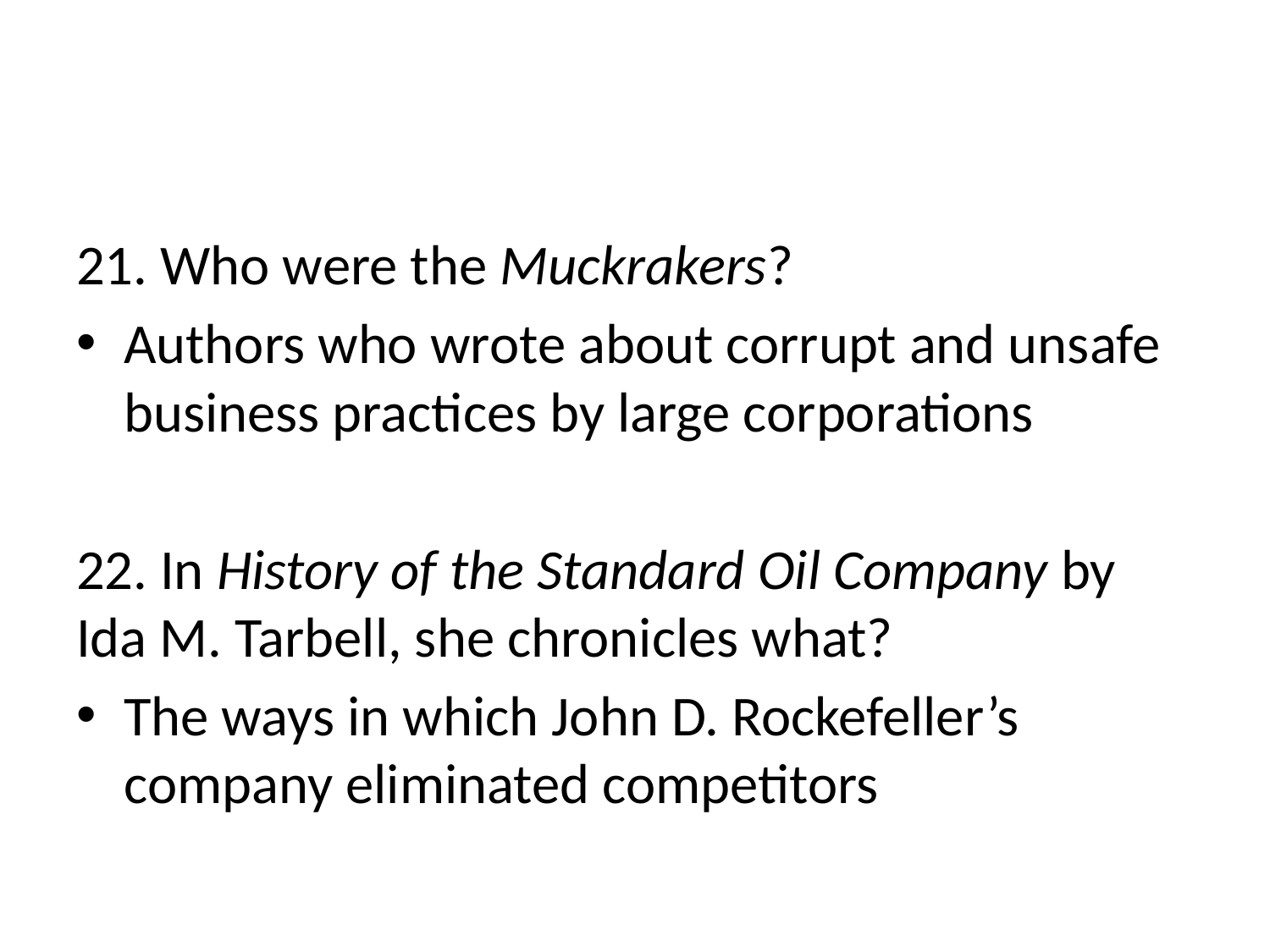

#
21. Who were the Muckrakers?
Authors who wrote about corrupt and unsafe business practices by large corporations

22. In History of the Standard Oil Company by Ida M. Tarbell, she chronicles what?
The ways in which John D. Rockefeller’s company eliminated competitors